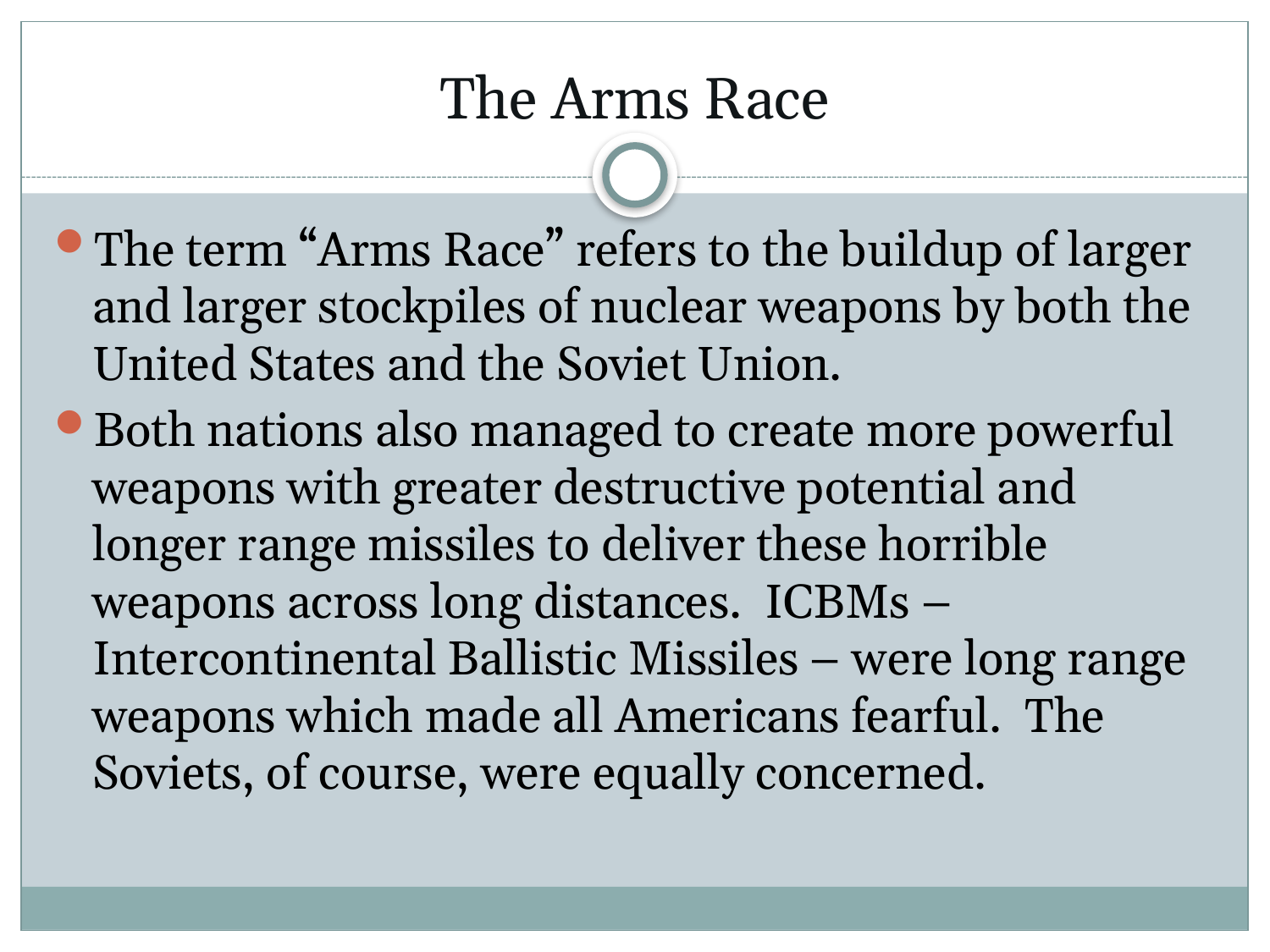

# The Arms Race
The term “Arms Race” refers to the buildup of larger and larger stockpiles of nuclear weapons by both the United States and the Soviet Union.
Both nations also managed to create more powerful weapons with greater destructive potential and longer range missiles to deliver these horrible weapons across long distances.  ICBMs – Intercontinental Ballistic Missiles – were long range weapons which made all Americans fearful.  The Soviets, of course, were equally concerned.